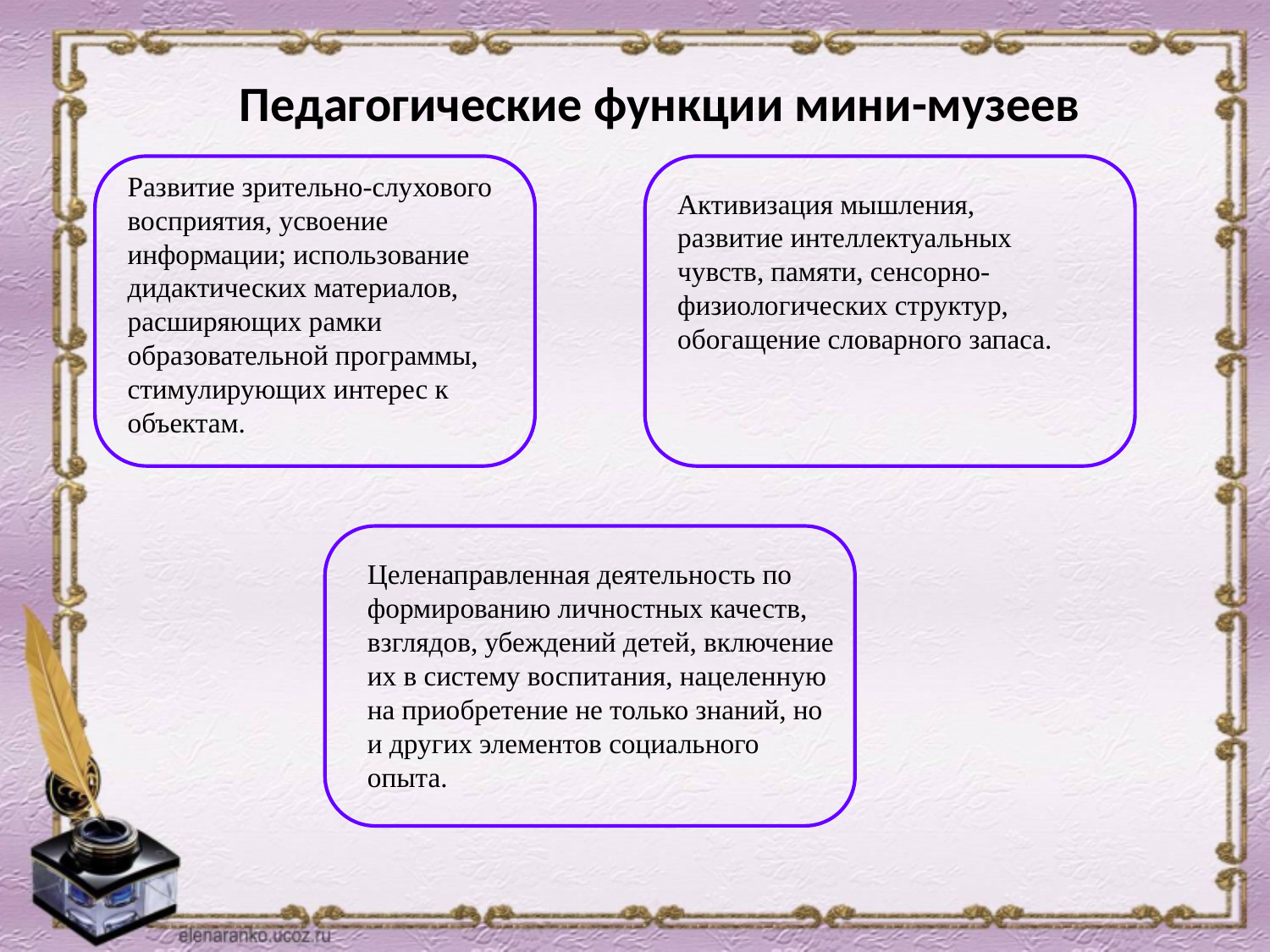

Педагогические функции мини-музеев

Развитие зрительно-слухового восприятия, усвоение информации; использование дидактических материалов, расширяющих рамки образовательной программы, стимулирующих интерес к объектам.
Активизация мышления, развитие интеллектуальных  чувств, памяти, сенсорно-физиологических структур, обогащение словарного запаса.

Целенаправленная деятельность по формированию личностных качеств, взглядов, убеждений детей, включение их в систему воспитания, нацеленную на приобретение не только знаний, но и других элементов социального опыта.